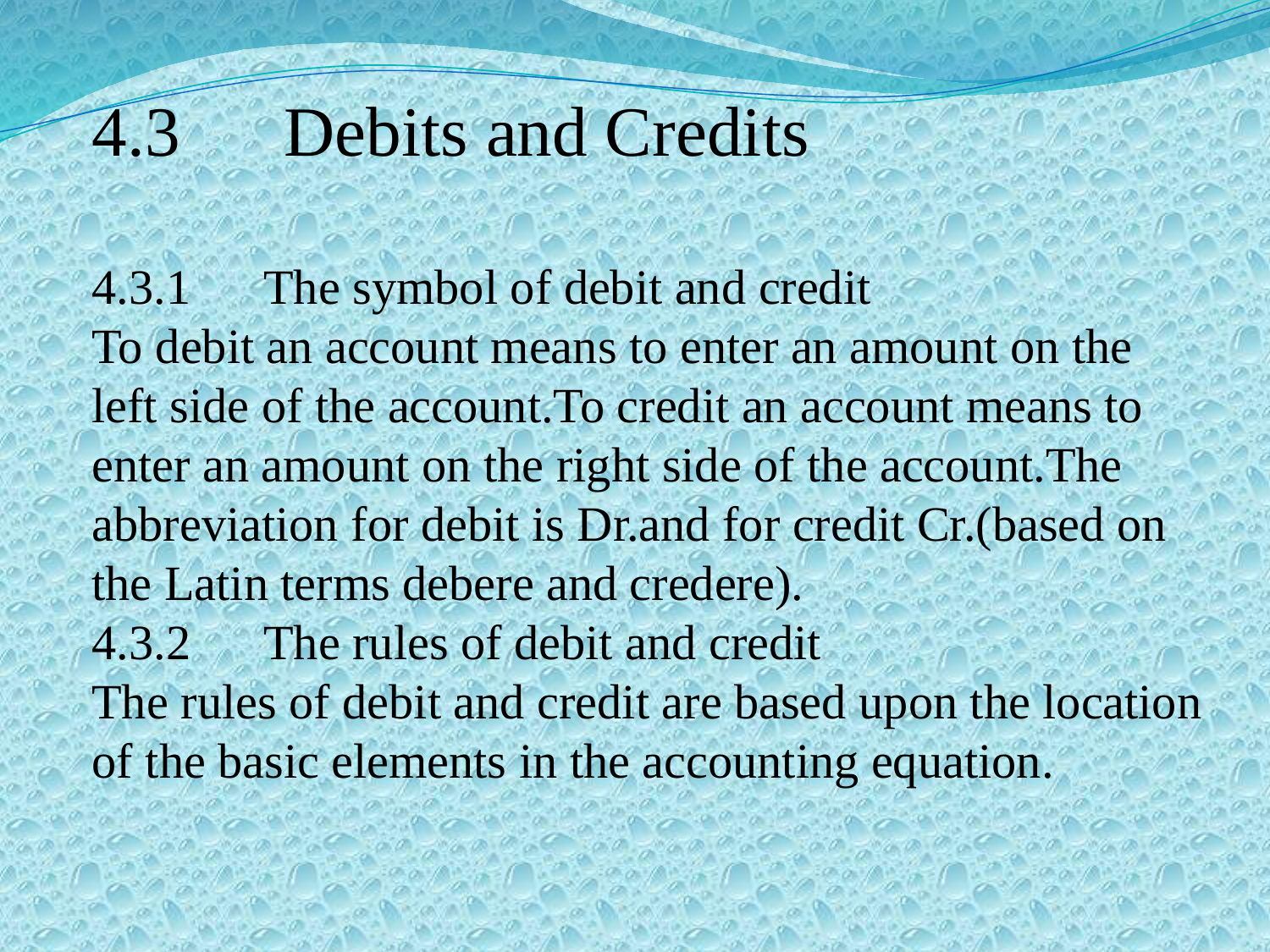

4.3　Debits and Credits

4.3.1　The symbol of debit and credit
To debit an account means to enter an amount on the left side of the account.To credit an account means to enter an amount on the right side of the account.The abbreviation for debit is Dr.and for credit Cr.(based on the Latin terms debere and credere).
4.3.2　The rules of debit and credit
The rules of debit and credit are based upon the location of the basic elements in the accounting equation.